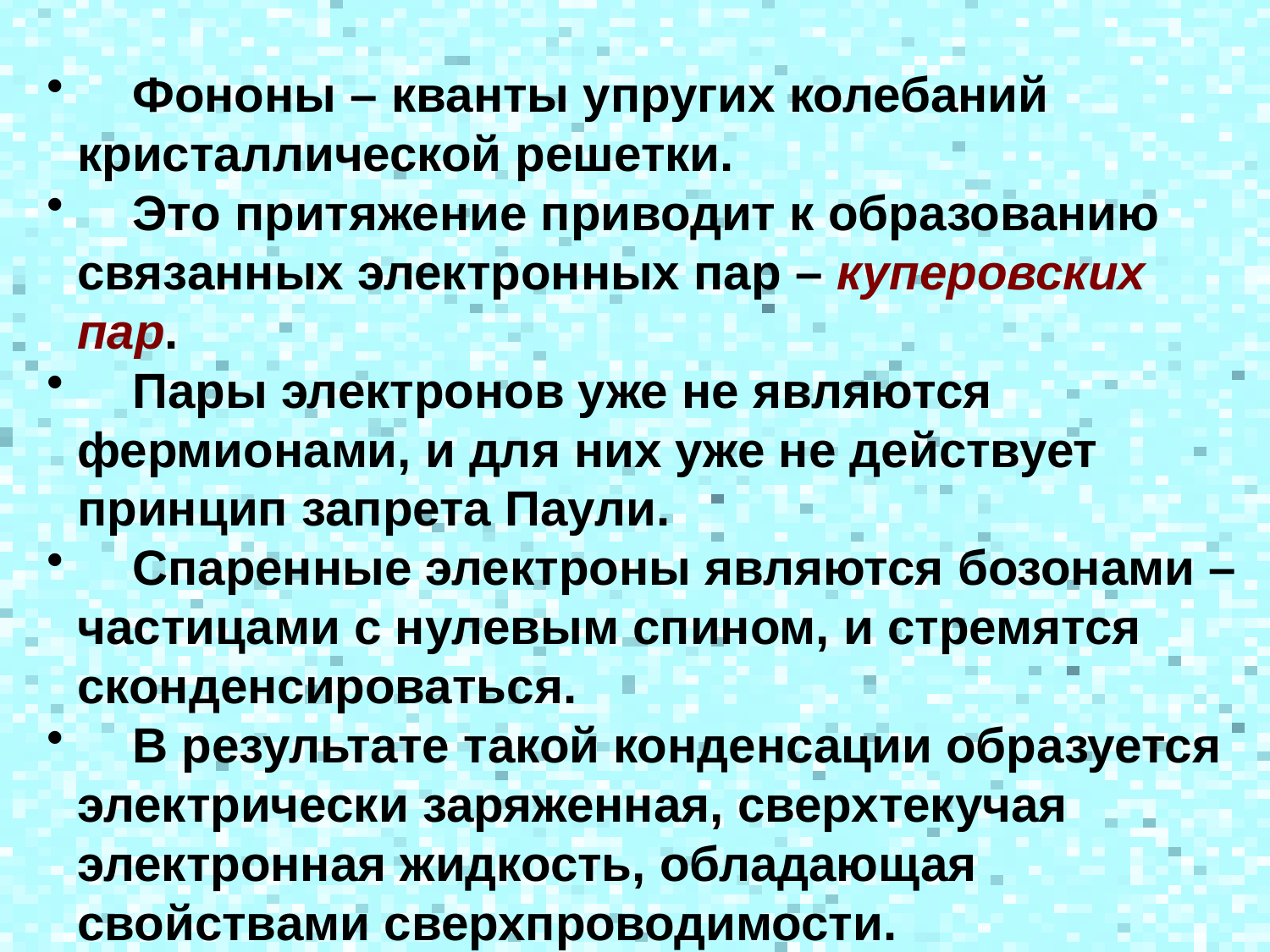

Фононы – кванты упругих колебаний кристаллической решетки.
    Это притяжение приводит к образованию связанных электронных пар – куперовских пар.
    Пары электронов уже не являются фермионами, и для них уже не действует принцип запрета Паули.
    Спаренные электроны являются бозонами – частицами с нулевым спином, и стремятся сконденсироваться.
    В результате такой конденсации образуется электрически заряженная, сверхтекучая электронная жидкость, обладающая свойствами сверхпроводимости.